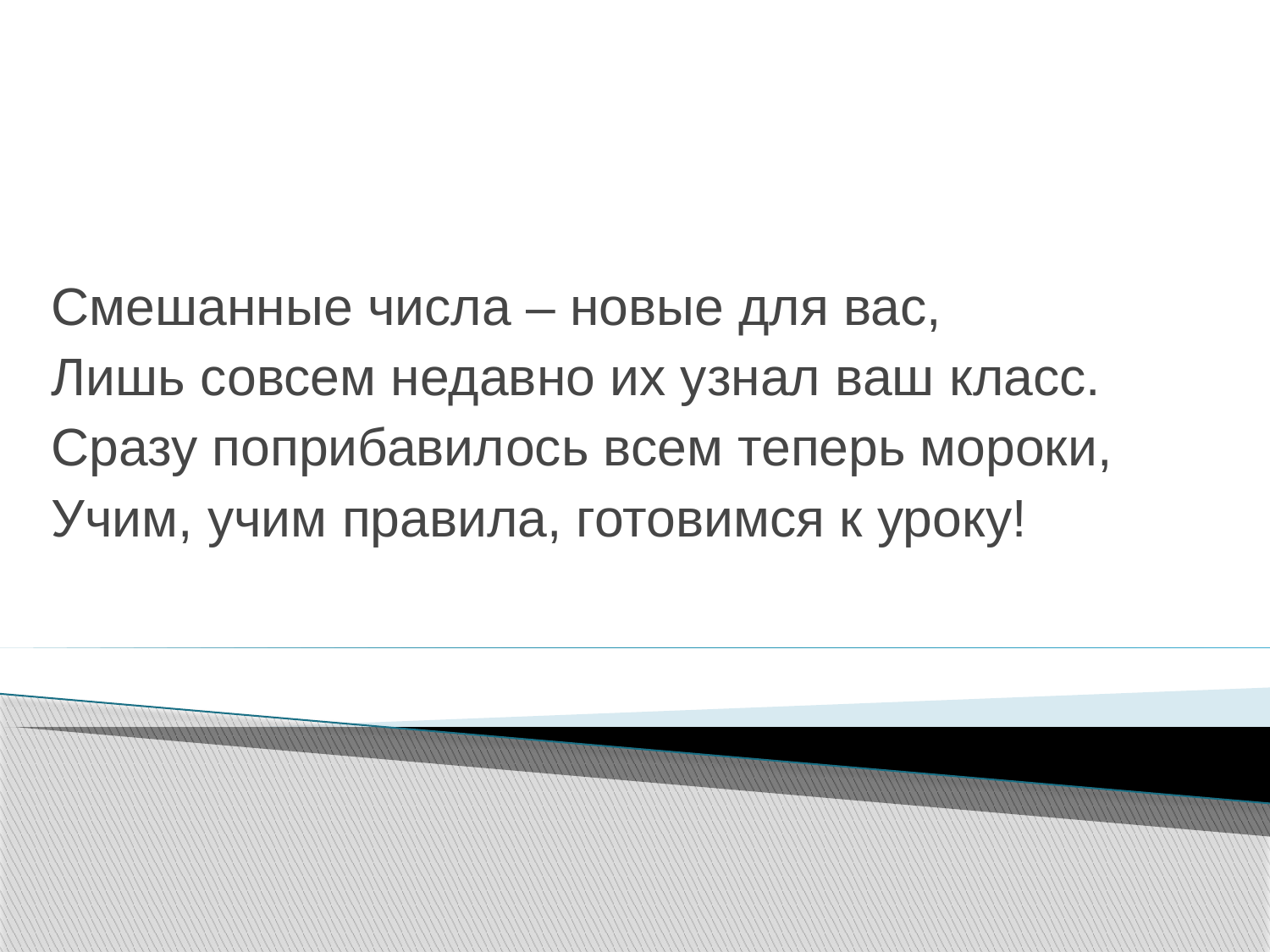

#
Смешанные числа – новые для вас,
Лишь совсем недавно их узнал ваш класс.
Сразу поприбавилось всем теперь мороки,
Учим, учим правила, готовимся к уроку!